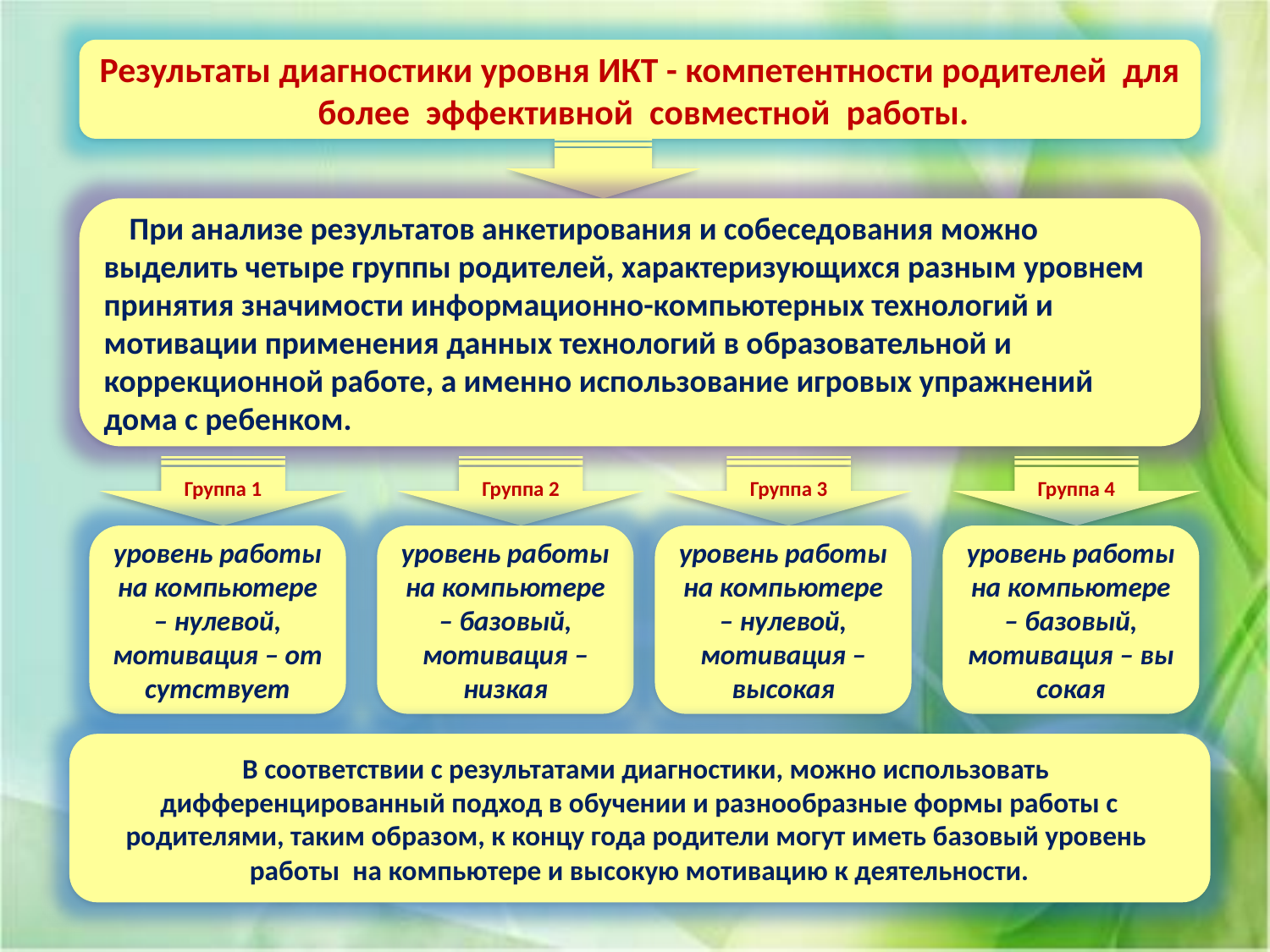

Результаты диагностики уровня ИКТ - компетентности родителей  для  более  эффективной  совместной  работы.

    При анализе результатов анкетирования и собеседования можно выделить четыре группы родителей, характеризующихся разным уровнем принятия значимости информационно-компьютерных технологий и мотивации применения данных технологий в образовательной и  коррекционной работе, а именно использование игровых упражнений  дома с ребенком.
Группа 1
Группа 2
Группа 3
Группа 4
уровень работы на компьютере – нулевой, мотивация – отсутствует
уровень работы на компьютере – базовый, мотивация – низкая
уровень работы на компьютере – нулевой, мотивация – высокая
уровень работы на компьютере – базовый, мотивация – высокая
  В соответствии с результатами диагностики, можно использовать дифференцированный подход в обучении и разнообразные формы работы с родителями, таким образом, к концу года родители могут иметь базовый уровень  работы  на компьютере и высокую мотивацию к деятельности.